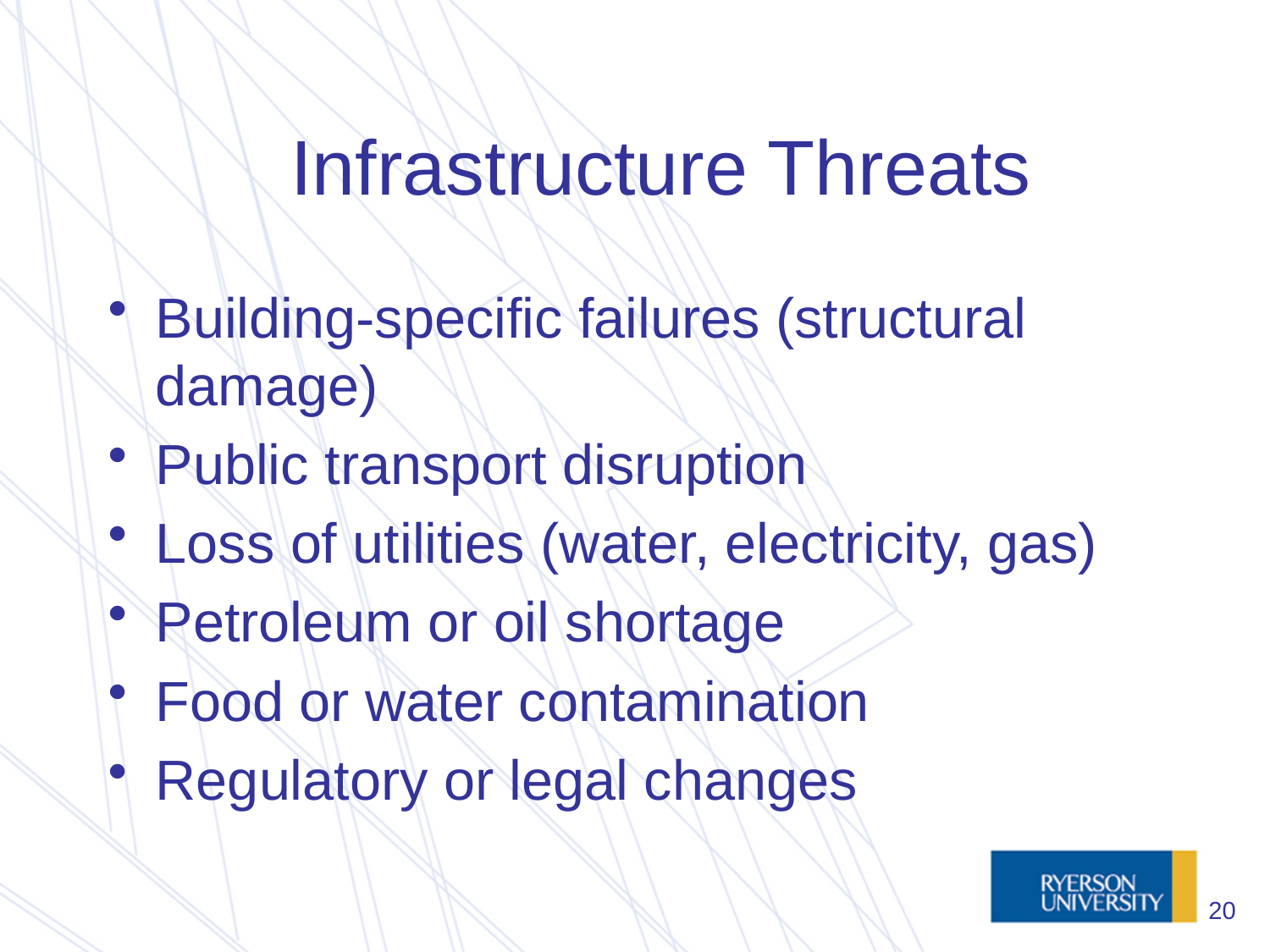

# Infrastructure Threats
Building-specific failures (structural damage)
Public transport disruption
Loss of utilities (water, electricity, gas)
Petroleum or oil shortage
Food or water contamination
Regulatory or legal changes
20